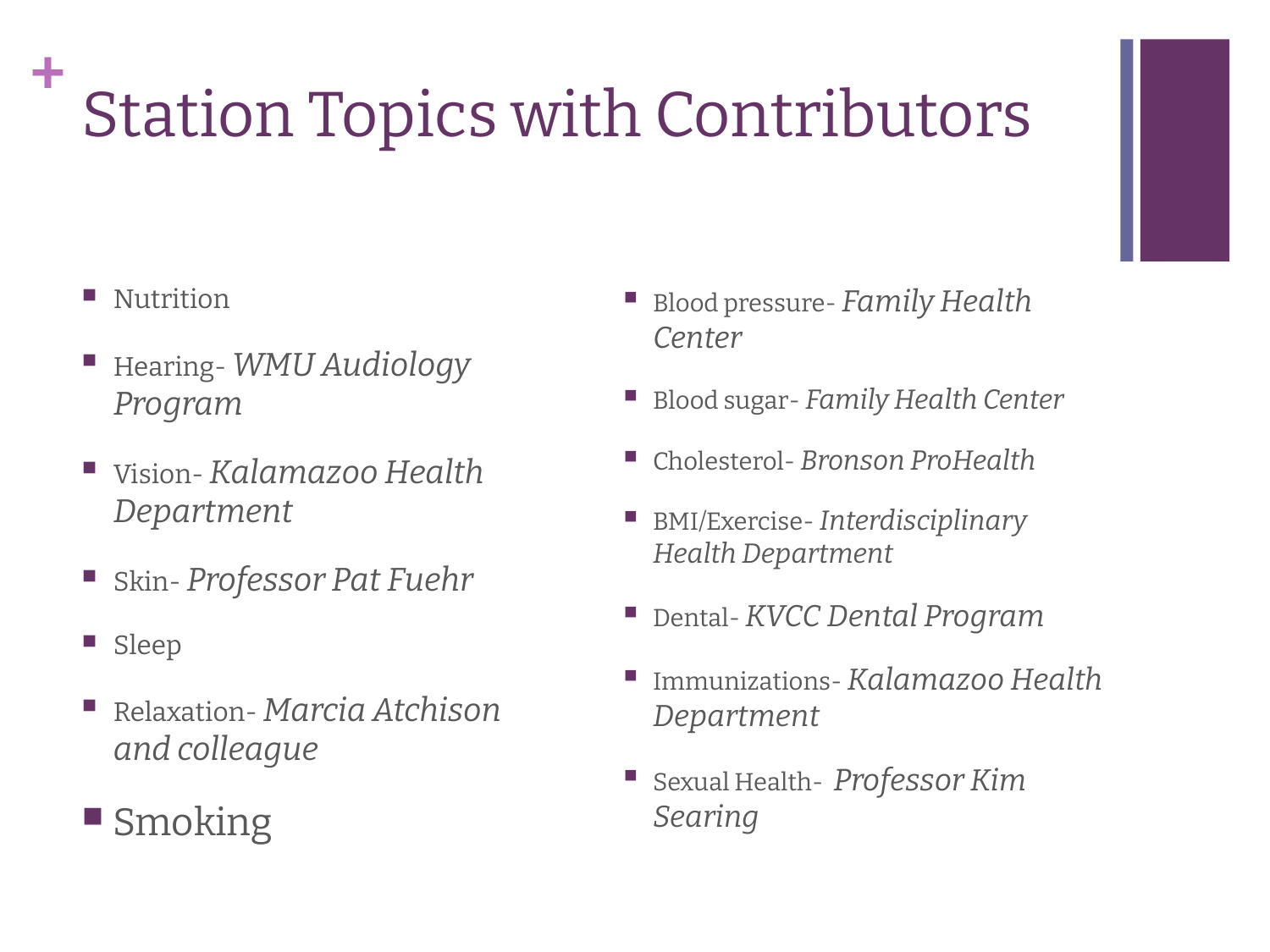

# Station Topics with Contributors
Nutrition
Hearing- WMU Audiology Program
Vision- Kalamazoo Health Department
Skin- Professor Pat Fuehr
Sleep
Relaxation- Marcia Atchison and colleague
Smoking

Blood pressure- Family Health Center
Blood sugar- Family Health Center
Cholesterol- Bronson ProHealth
BMI/Exercise- Interdisciplinary Health Department
Dental- KVCC Dental Program
Immunizations- Kalamazoo Health Department
Sexual Health-  Professor Kim Searing